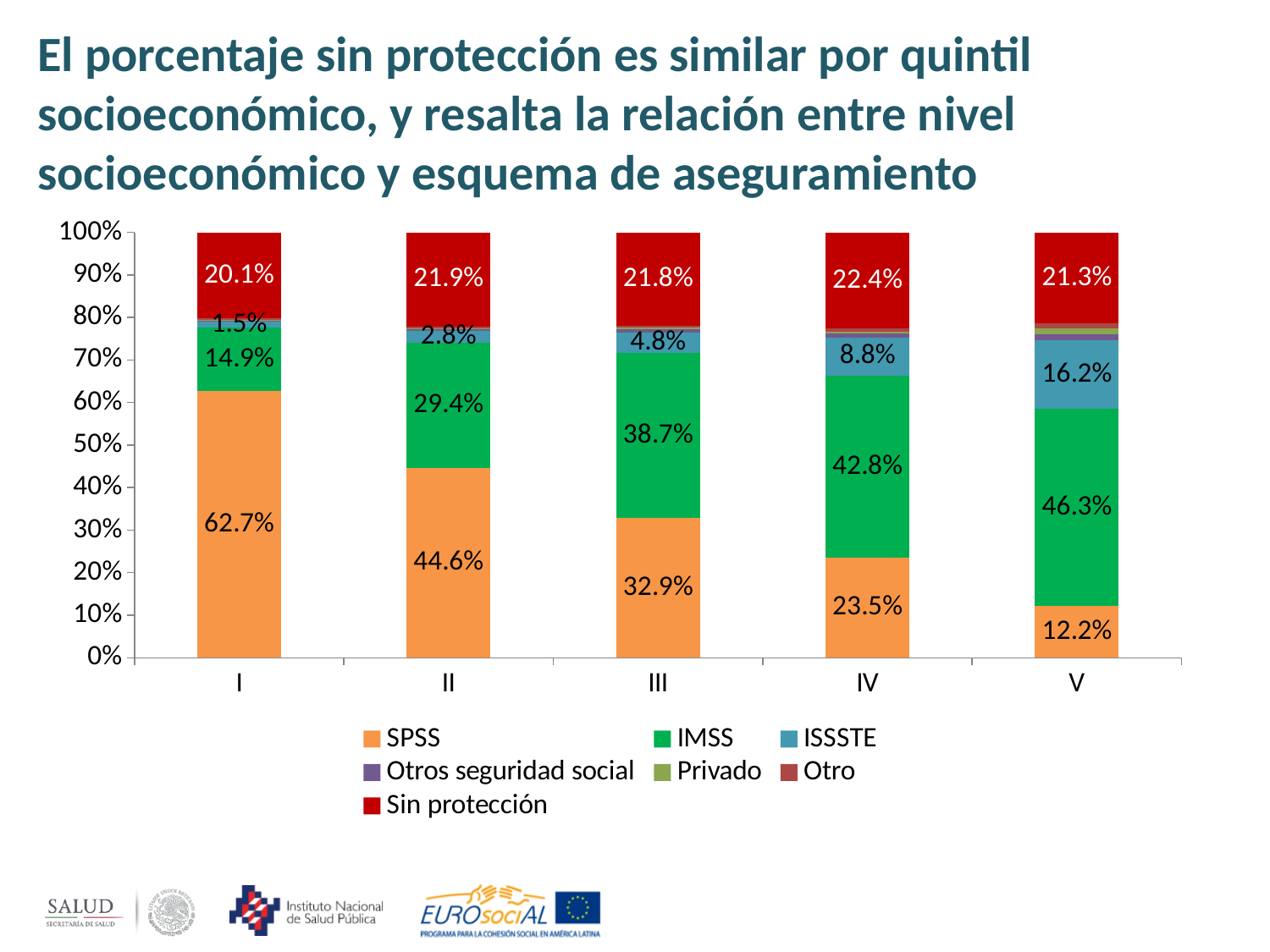

# El porcentaje sin protección es similar por quintil socioeconómico, y resalta la relación entre nivel socioeconómico y esquema de aseguramiento

### Chart

| Category | SPSS | IMSS | ISSSTE | Otros seguridad social | Privado | Otro | Sin protección |
|---|---|---|---|---|---|---|---|
| I | 0.6272811 | 0.14854210000000023 | 0.0147301 | 0.0022919 | 0.001306600000000001 | 0.0032332000000000038 | 0.20109700000000014 |
| II | 0.4462164 | 0.29415810000000026 | 0.0280788 | 0.0046288 | 0.0011622000000000021 | 0.0048476 | 0.21949300000000024 |
| III | 0.32899770000000034 | 0.38711770000000034 | 0.04769850000000001 | 0.00937660000000002 | 0.003341200000000001 | 0.004268 | 0.2180005 |
| IV | 0.23526000000000014 | 0.4283702000000004 | 0.0879454 | 0.011081300000000011 | 0.0046093000000000045 | 0.007272400000000009 | 0.22379840000000017 |
| V | 0.1220888 | 0.4626845000000003 | 0.16181340000000013 | 0.0134342 | 0.0133542 | 0.012025800000000001 | 0.21299140000000027 |